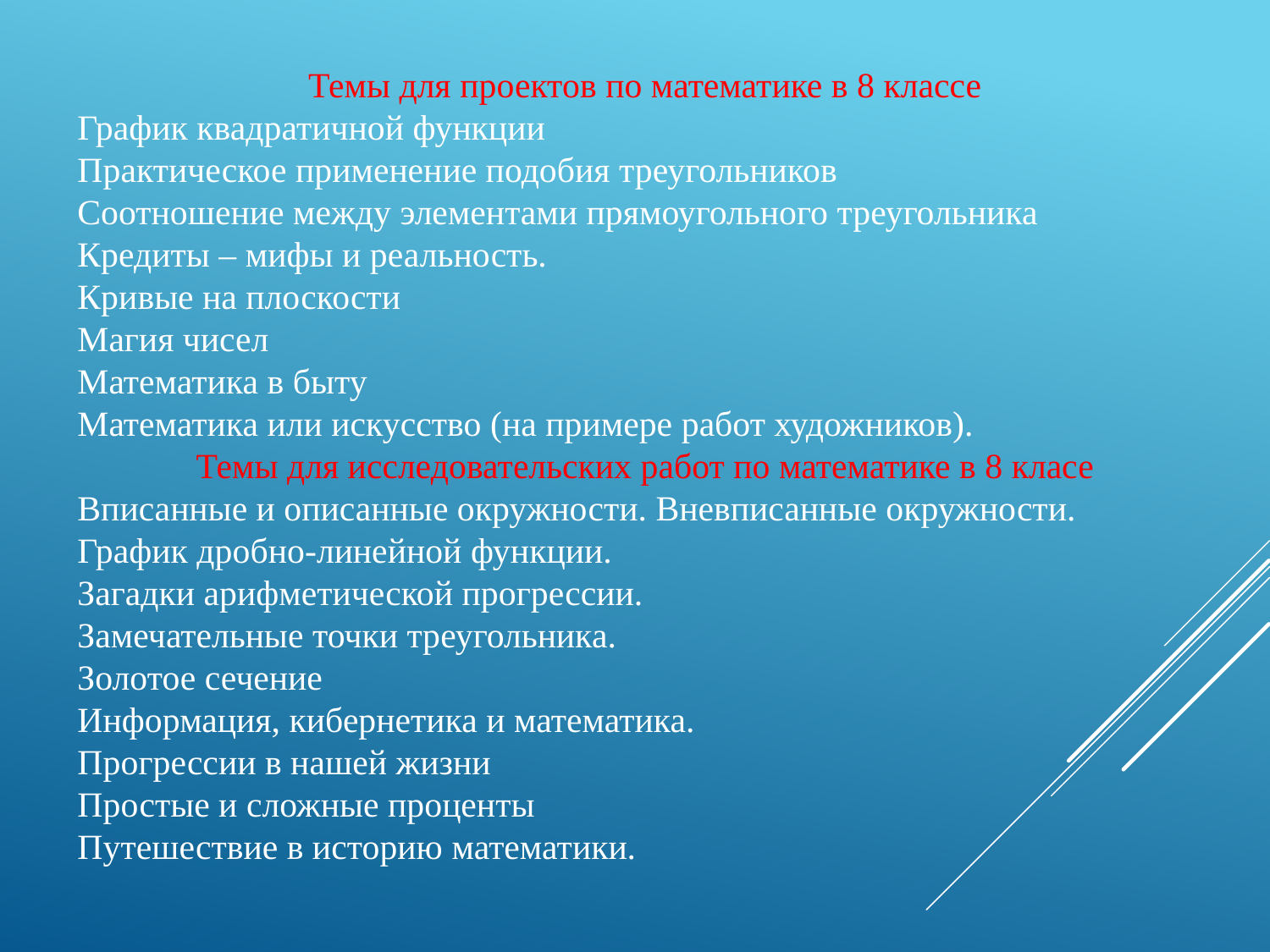

Темы для проектов по математике в 8 классе
График квадратичной функции
Практическое применение подобия треугольников
Соотношение между элементами прямоугольного треугольника
Кредиты – мифы и реальность.
Кривые на плоскости
Магия чисел
Математика в быту
Математика или искусство (на примере работ художников).
Темы для исследовательских работ по математике в 8 класе
Вписанные и описанные окружности. Вневписанные окружности.
График дробно-линейной функции.
Загадки арифметической прогрессии.
Замечательные точки треугольника.
Золотое сечение
Информация, кибернетика и математика.
Прогрессии в нашей жизни
Простые и сложные проценты
Путешествие в историю математики.